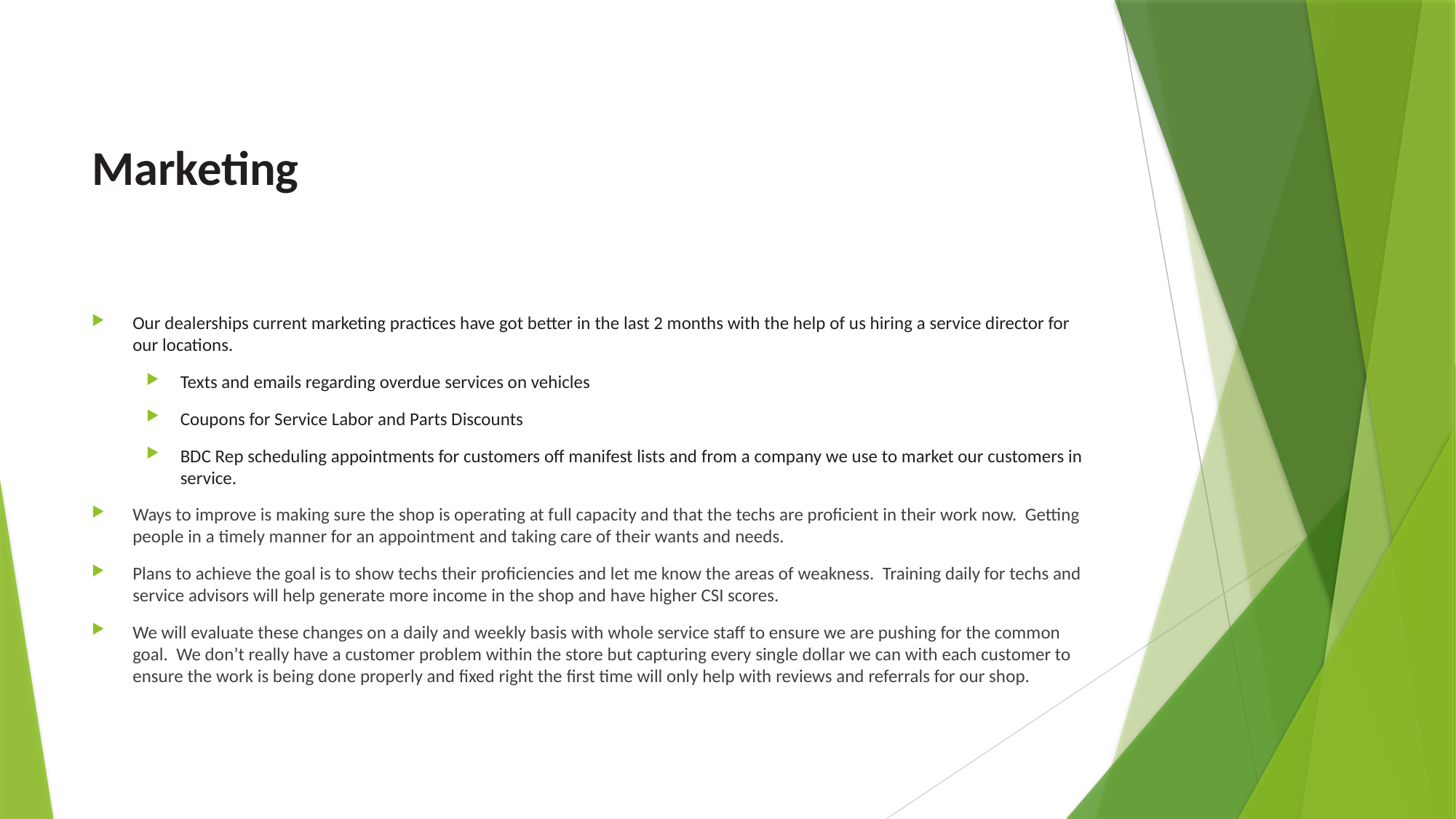

# Marketing

Our dealerships current marketing practices have got better in the last 2 months with the help of us hiring a service director for our locations.
Texts and emails regarding overdue services on vehicles
Coupons for Service Labor and Parts Discounts
BDC Rep scheduling appointments for customers off manifest lists and from a company we use to market our customers in service.
Ways to improve is making sure the shop is operating at full capacity and that the techs are proficient in their work now.  Getting people in a timely manner for an appointment and taking care of their wants and needs.
Plans to achieve the goal is to show techs their proficiencies and let me know the areas of weakness.  Training daily for techs and service advisors will help generate more income in the shop and have higher CSI scores.
We will evaluate these changes on a daily and weekly basis with whole service staff to ensure we are pushing for the common goal.  We don’t really have a customer problem within the store but capturing every single dollar we can with each customer to ensure the work is being done properly and fixed right the first time will only help with reviews and referrals for our shop.